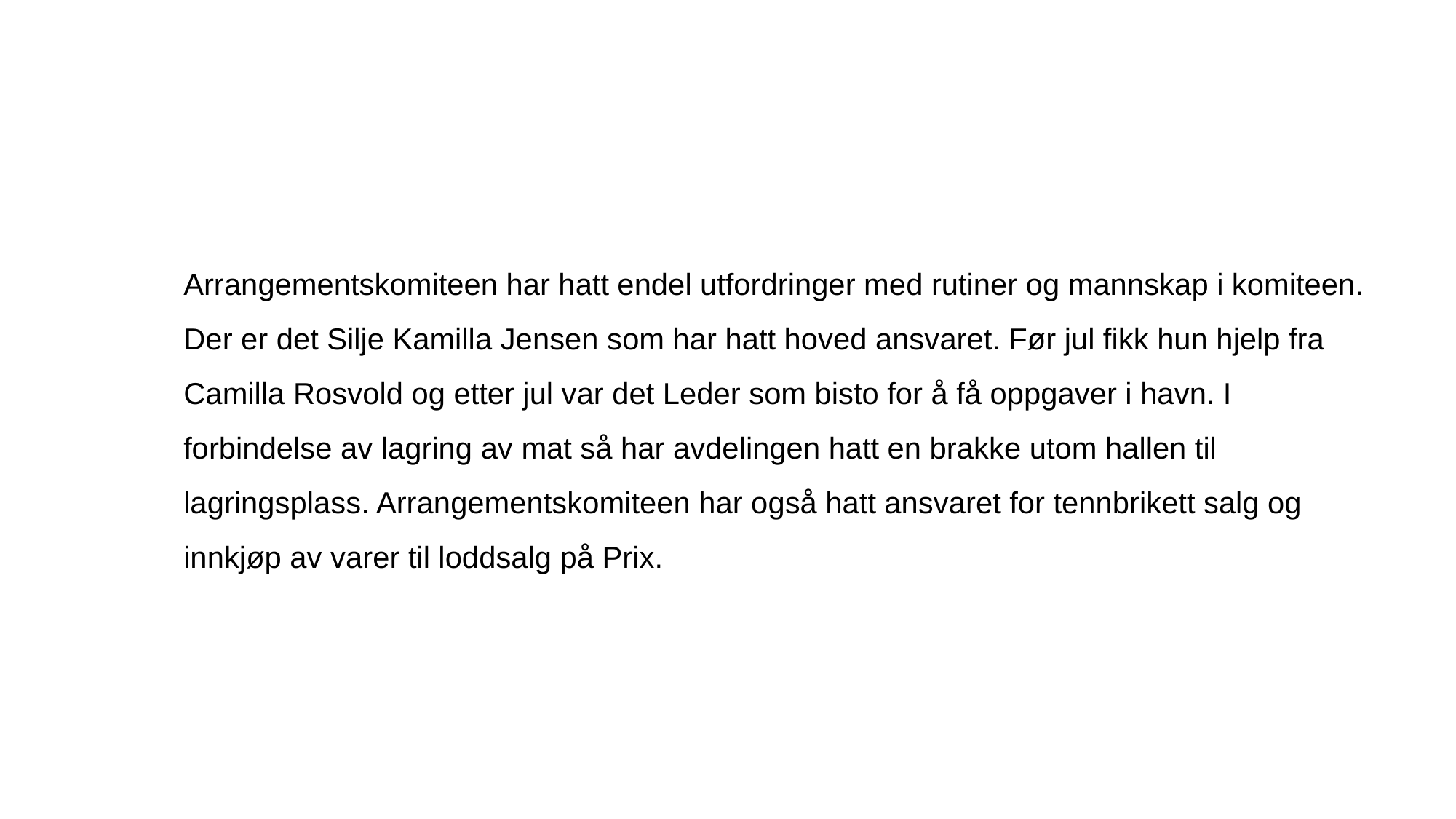

Arrangementskomiteen har hatt endel utfordringer med rutiner og mannskap i komiteen. Der er det Silje Kamilla Jensen som har hatt hoved ansvaret. Før jul fikk hun hjelp fra Camilla Rosvold og etter jul var det Leder som bisto for å få oppgaver i havn. I forbindelse av lagring av mat så har avdelingen hatt en brakke utom hallen til lagringsplass. Arrangementskomiteen har også hatt ansvaret for tennbrikett salg og innkjøp av varer til loddsalg på Prix.